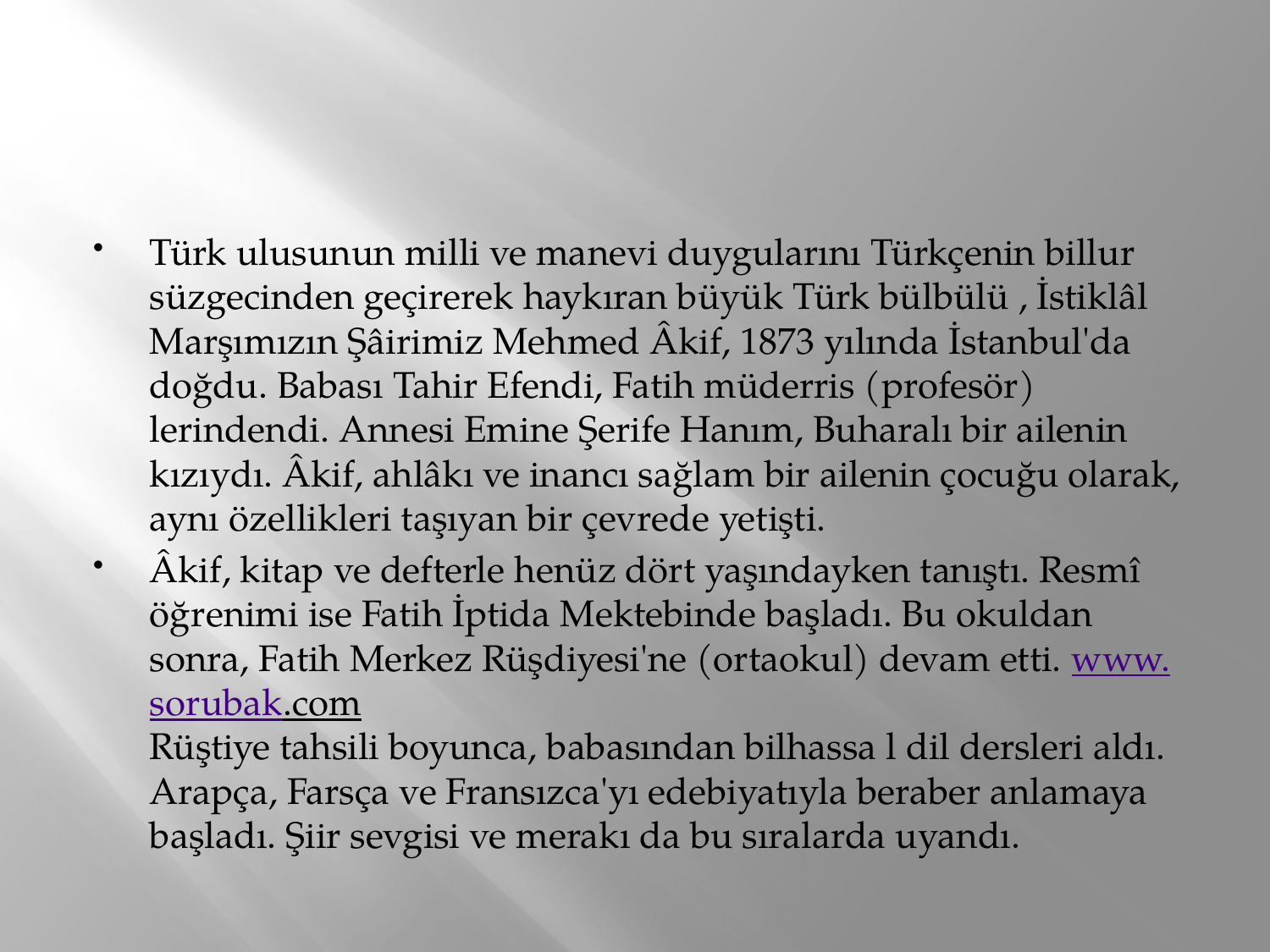

#
Türk ulusunun milli ve manevi duygularını Türkçenin billur süzgecinden geçirerek haykıran büyük Türk bülbülü , İstiklâl Marşımızın Şâirimiz Mehmed Âkif, 1873 yılında İstanbul'da doğdu. Babası Tahir Efendi, Fatih müderris (profesör) lerindendi. Annesi Emine Şerife Hanım, Buharalı bir ailenin kızıydı. Âkif, ahlâkı ve inancı sağlam bir ailenin çocuğu olarak, aynı özellikleri taşıyan bir çevrede yetişti.
Âkif, kitap ve defterle henüz dört yaşındayken tanıştı. Resmî öğrenimi ise Fatih İptida Mektebinde başladı. Bu okuldan sonra, Fatih Merkez Rüşdiyesi'ne (ortaokul) devam etti. www.sorubak.com
Rüştiye tahsili boyunca, babasından bilhassa l dil dersleri aldı. Arapça, Farsça ve Fransızca'yı edebiyatıyla beraber anlamaya başladı. Şiir sevgisi ve merakı da bu sıralarda uyandı.